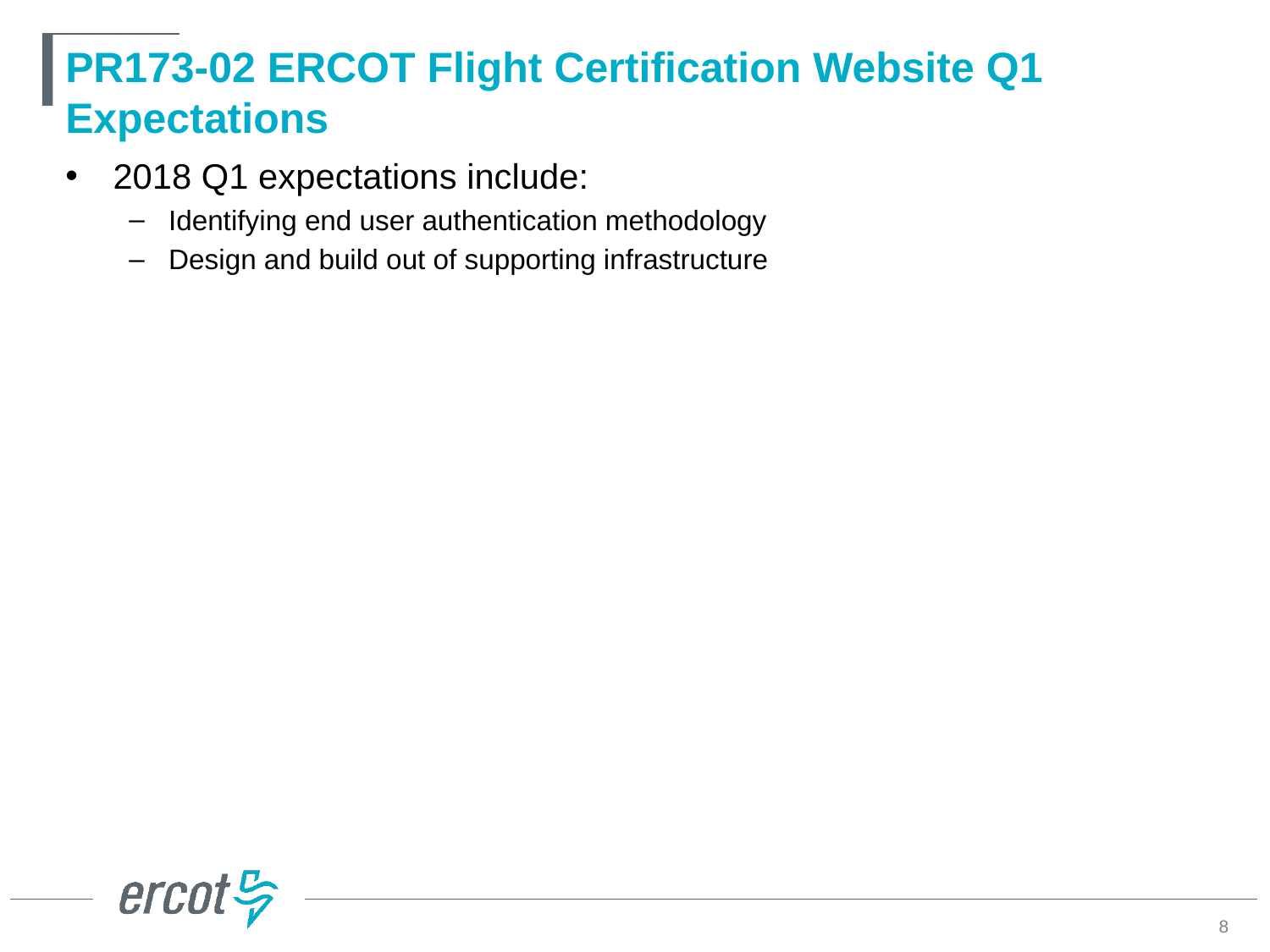

# PR173-02 ERCOT Flight Certification Website Q1 Expectations
2018 Q1 expectations include:
Identifying end user authentication methodology
Design and build out of supporting infrastructure